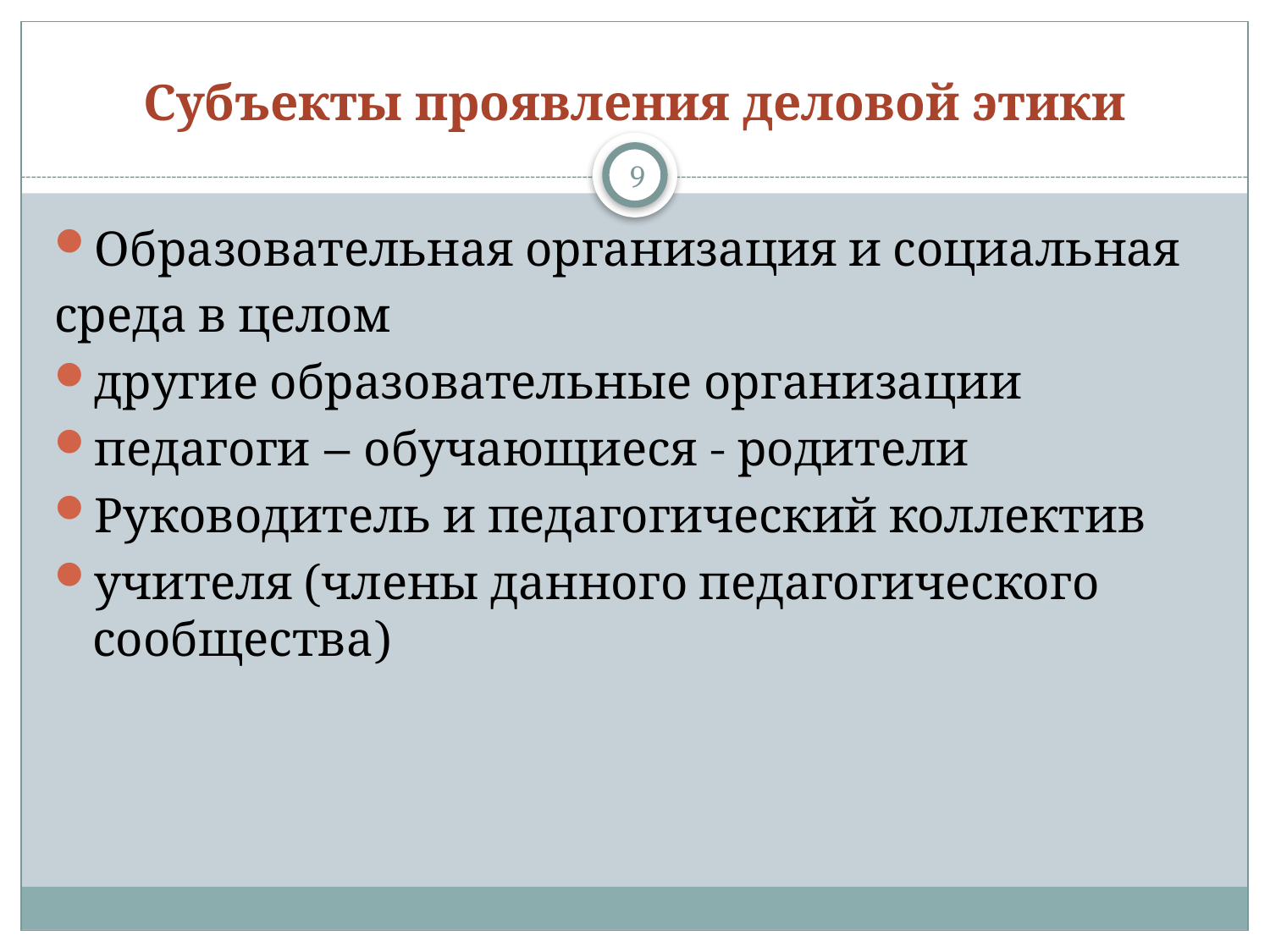

# Субъекты проявления деловой этики
9
Образовательная организация и социальная
среда в целом
другие образовательные организации
педагоги – обучающиеся - родители
Руководитель и педагогический коллектив
учителя (члены данного педагогического сообщества)